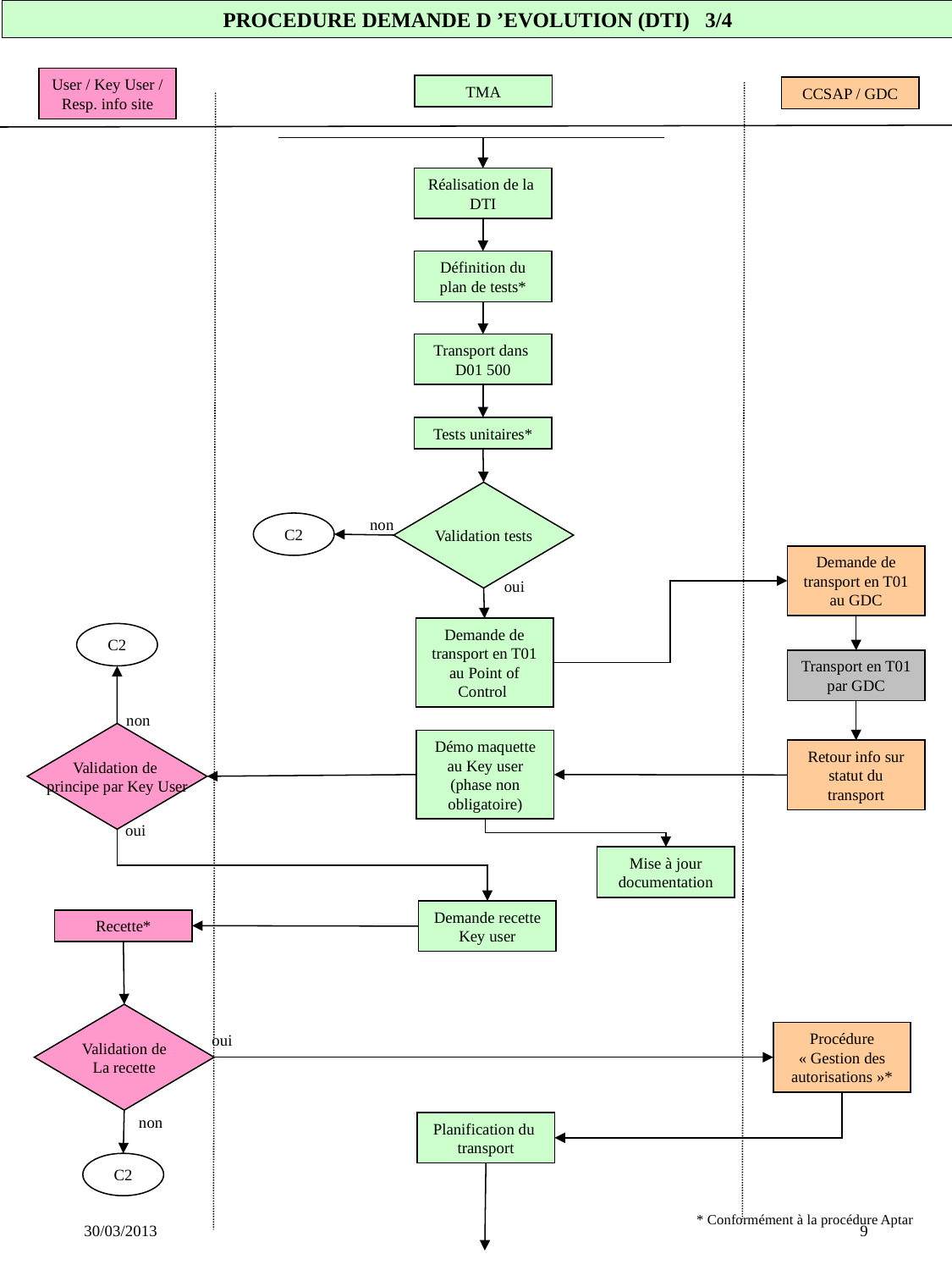

PROCEDURE DEMANDE D ’EVOLUTION (DTI)   3/4
User / Key User / Resp. info site
TMA
CCSAP / GDC

Réalisation de la  DTI
Définition du plan de tests*
Transport dans  D01 500
Tests unitaires*
Validation tests
non
C2
Demande de transport en T01 au GDC
oui
Demande de transport en T01 au Point of Control
C2
Transport en T01 par GDC
non
Validation de
principe par Key User
Démo maquette au Key user (phase non obligatoire)
Retour info sur statut du transport
oui
Mise à jour documentation
Demande recette Key user
Recette*
Validation de
La recette
Procédure « Gestion des autorisations »*
oui
non
Planification du  transport
C2

30/03/2013

9
* Conformément à la procédure Aptar